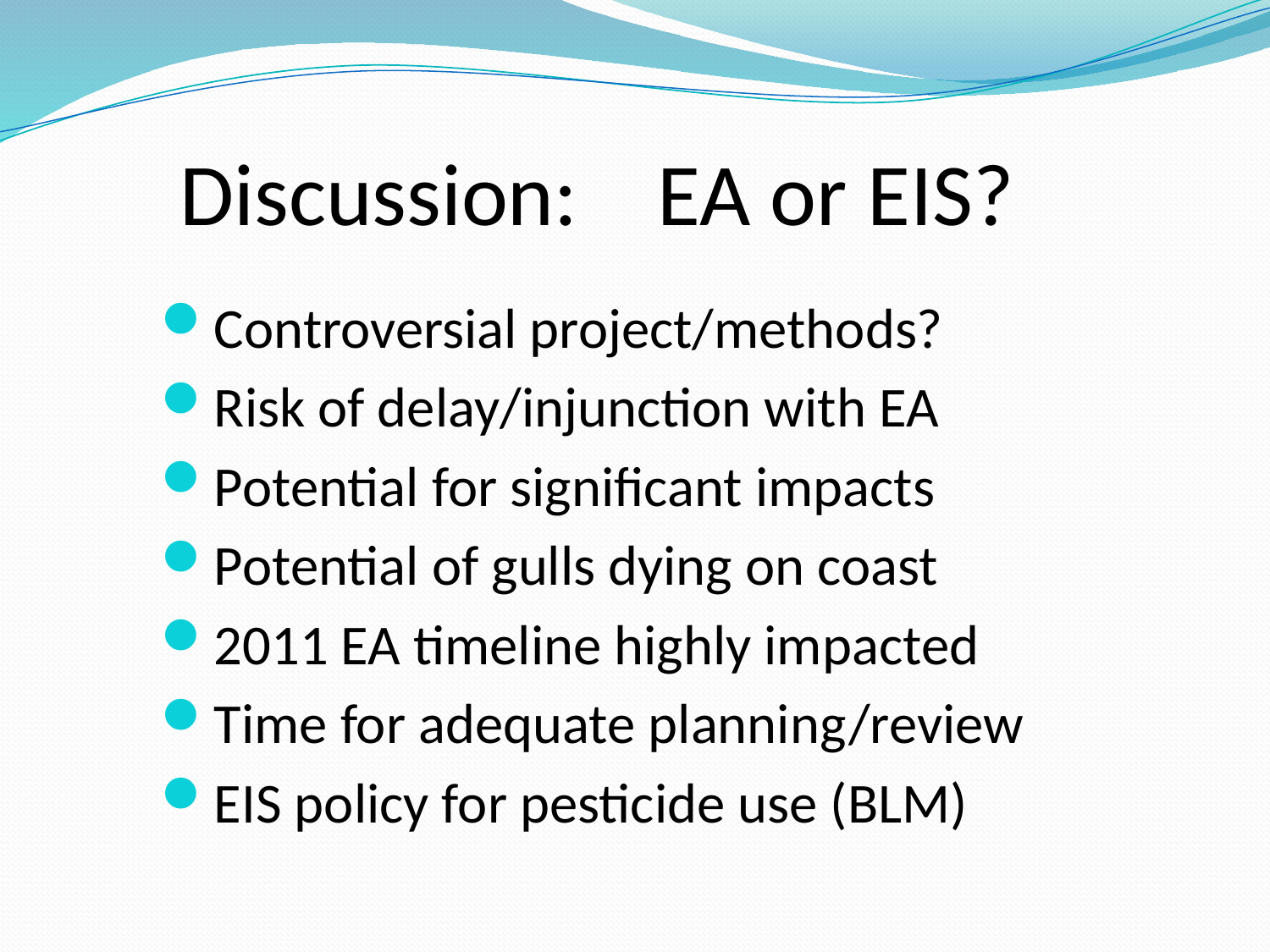

# Discussion:    EA or EIS?
Controversial project/methods?
Risk of delay/injunction with EA
Potential for significant impacts
Potential of gulls dying on coast
2011 EA timeline highly impacted
Time for adequate planning/review
EIS policy for pesticide use (BLM)